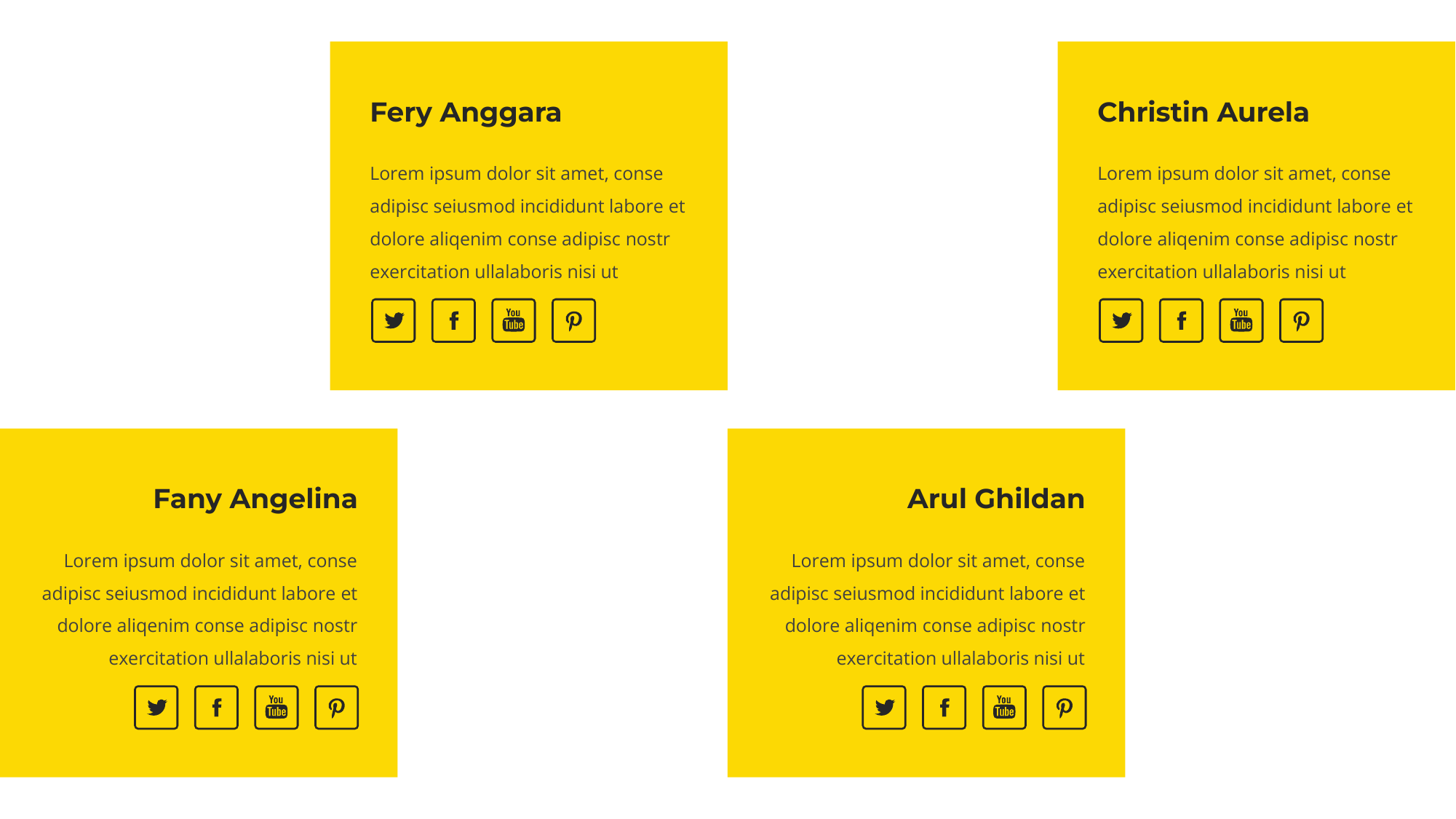

Fery Anggara
Lorem ipsum dolor sit amet, conse adipisc seiusmod incididunt labore et dolore aliqenim conse adipisc nostr exercitation ullalaboris nisi ut

Christin Aurela
Lorem ipsum dolor sit amet, conse adipisc seiusmod incididunt labore et dolore aliqenim conse adipisc nostr exercitation ullalaboris nisi ut

Fany Angelina
Lorem ipsum dolor sit amet, conse adipisc seiusmod incididunt labore et dolore aliqenim conse adipisc nostr exercitation ullalaboris nisi ut

Arul Ghildan
Lorem ipsum dolor sit amet, conse adipisc seiusmod incididunt labore et dolore aliqenim conse adipisc nostr exercitation ullalaboris nisi ut